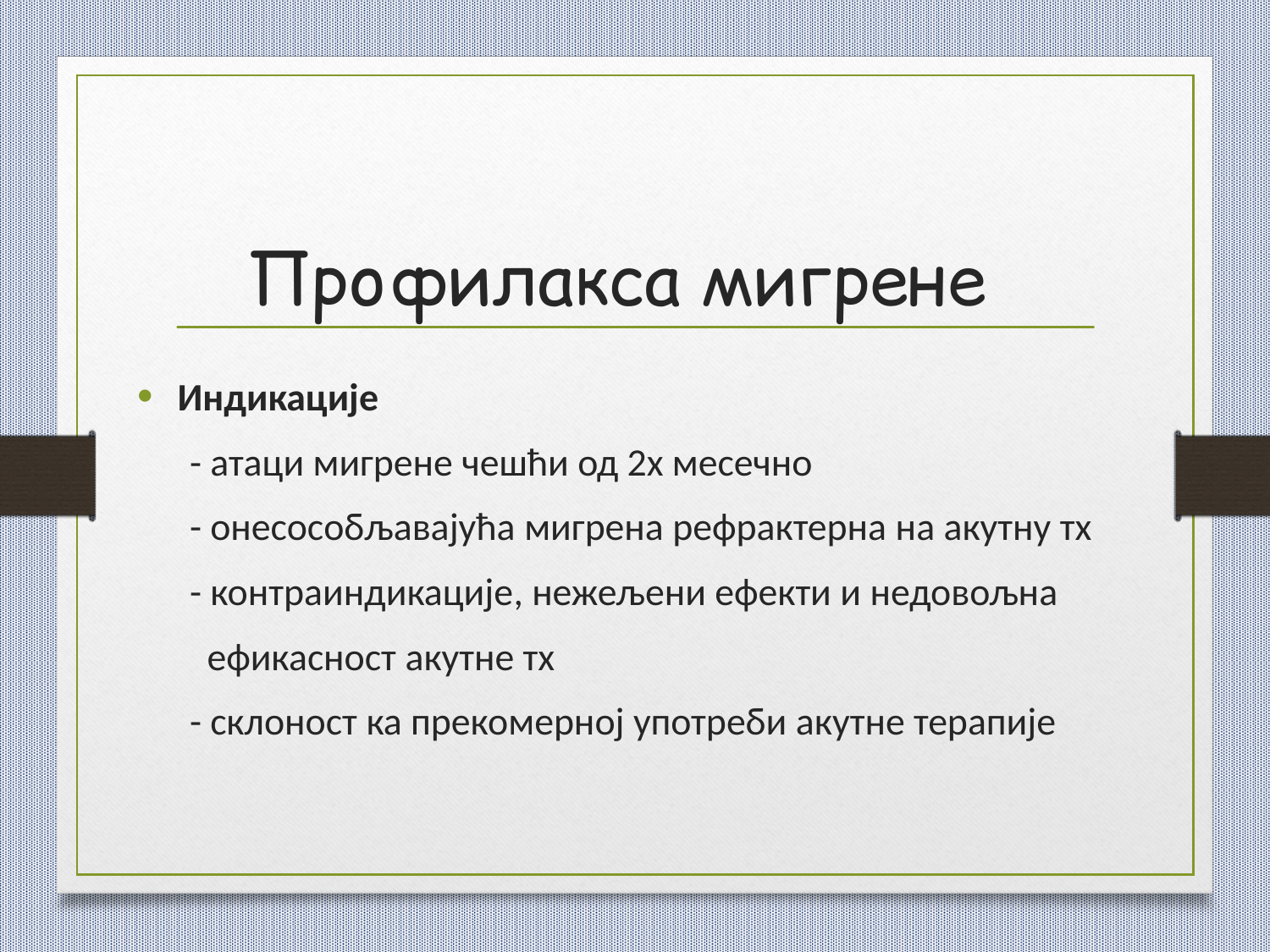

# Профилакса мигрене
Индикације
      - атаци мигрене чешћи од 2x месечно
      - онесособљавајућа мигрена рефрактерна на акутну тх
      - контраиндикације, нежељени ефекти и недовољна
        ефикасност акутне тх
      - склоност ка прекомерној употреби акутне терапије